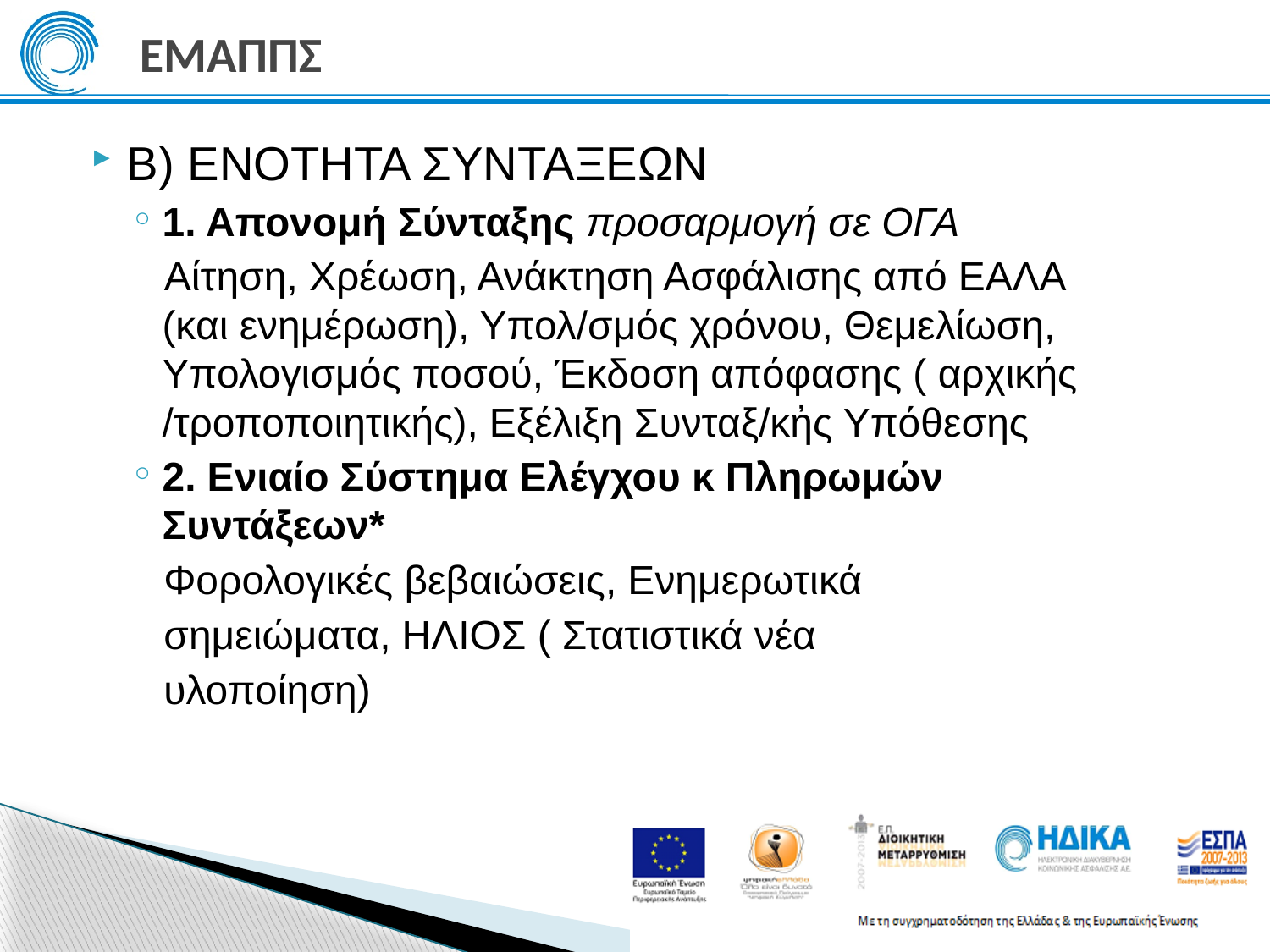

# ΕΜΑΠΠΣ

Β) ΕΝΟΤΗΤΑ ΣΥΝΤΑΞΕΩΝ
1. Απονομή Σύνταξης προσαρμογή σε ΟΓΑ
   Αίτηση, Χρέωση, Ανάκτηση Ασφάλισης από ΕΑΛΑ (και ενημέρωση), Υπολ/σμός χρόνου, Θεμελίωση, Υπολογισμός ποσού, Έκδοση απόφασης ( αρχικής /τροποποιητικής), Εξέλιξη Συνταξ/κἠς Υπόθεσης
2. Ενιαίο Σύστημα Ελέγχου κ Πληρωμών Συντάξεων*
Φορολογικές βεβαιώσεις, Ενημερωτικά
σημειώματα, ΗΛΙΟΣ ( Στατιστικά νέα
υλοποίηση)